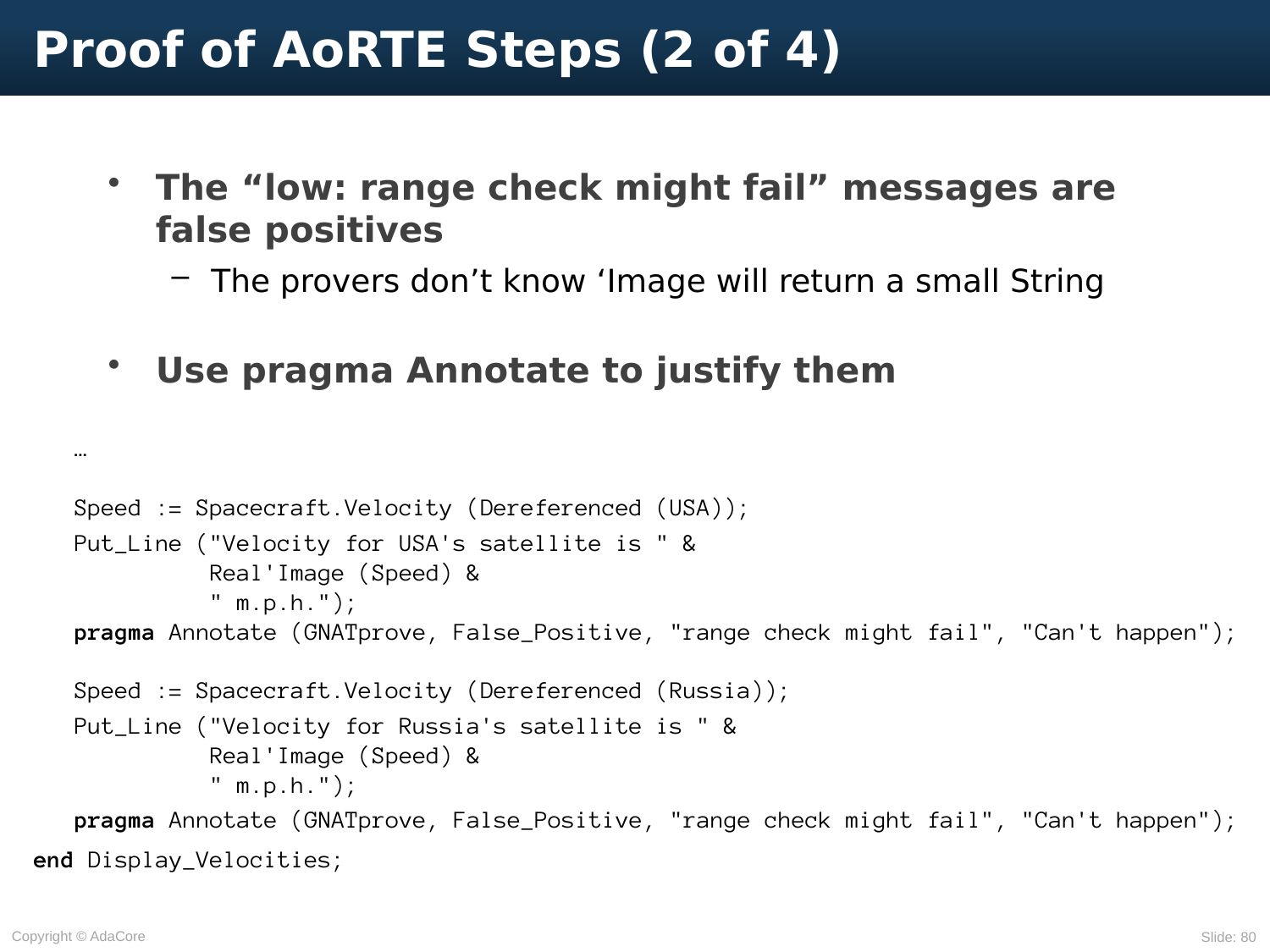

# Proof of AoRTE Steps (2 of 4)
The “low: range check might fail” messages are false positives
The provers don’t know ‘Image will return a small String
Use pragma Annotate to justify them
   …

   Speed := Spacecraft.Velocity (Dereferenced (USA));
   Put_Line ("Velocity for USA's satellite is " &
             Real'Image (Speed) &
             " m.p.h.");
   pragma Annotate (GNATprove, False_Positive, "range check might fail", "Can't happen");

   Speed := Spacecraft.Velocity (Dereferenced (Russia));
   Put_Line ("Velocity for Russia's satellite is " &
             Real'Image (Speed) &
             " m.p.h.");
   pragma Annotate (GNATprove, False_Positive, "range check might fail", "Can't happen");
end Display_Velocities;